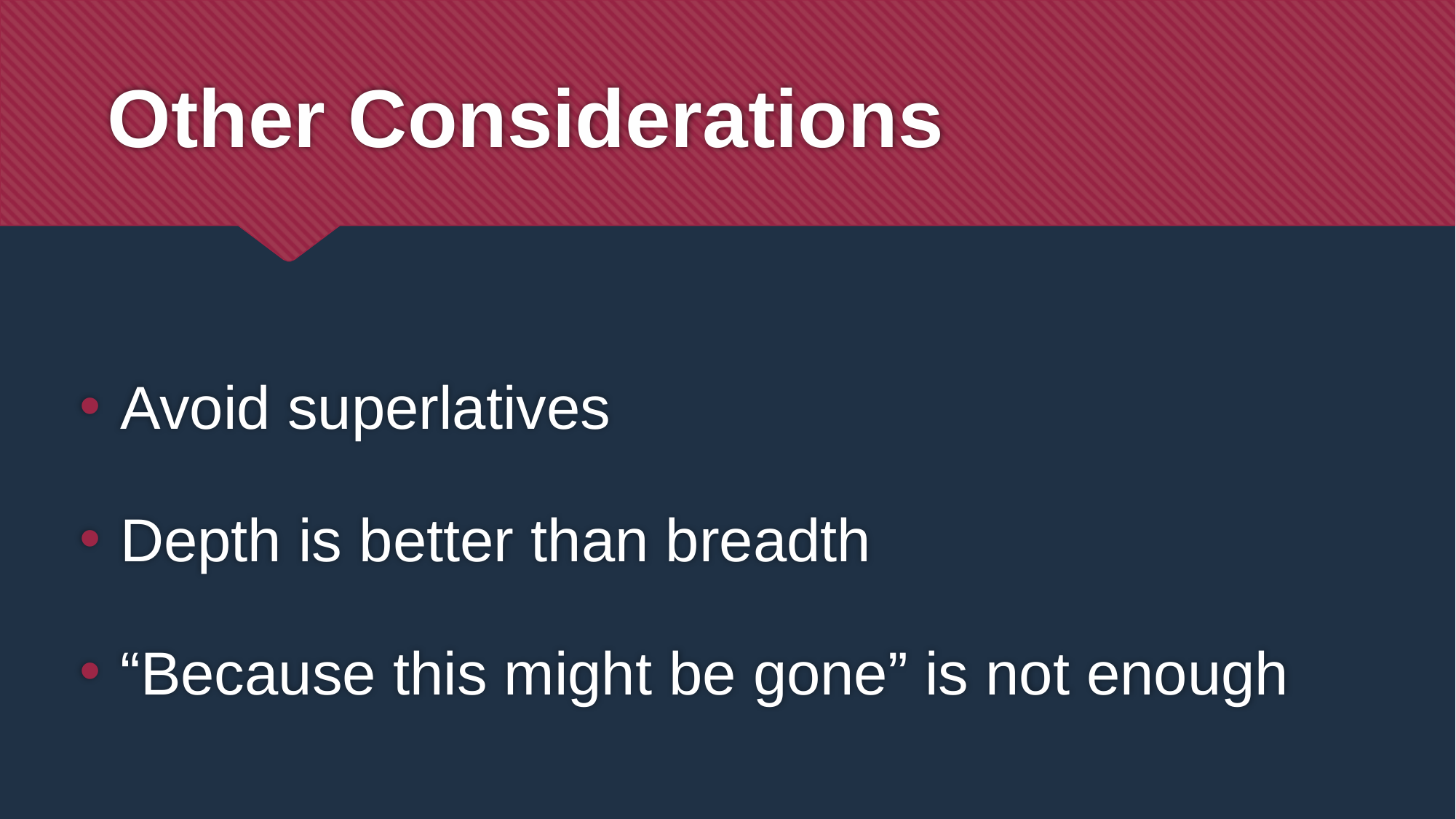

# Other Considerations
Avoid superlatives
Depth is better than breadth
“Because this might be gone” is not enough